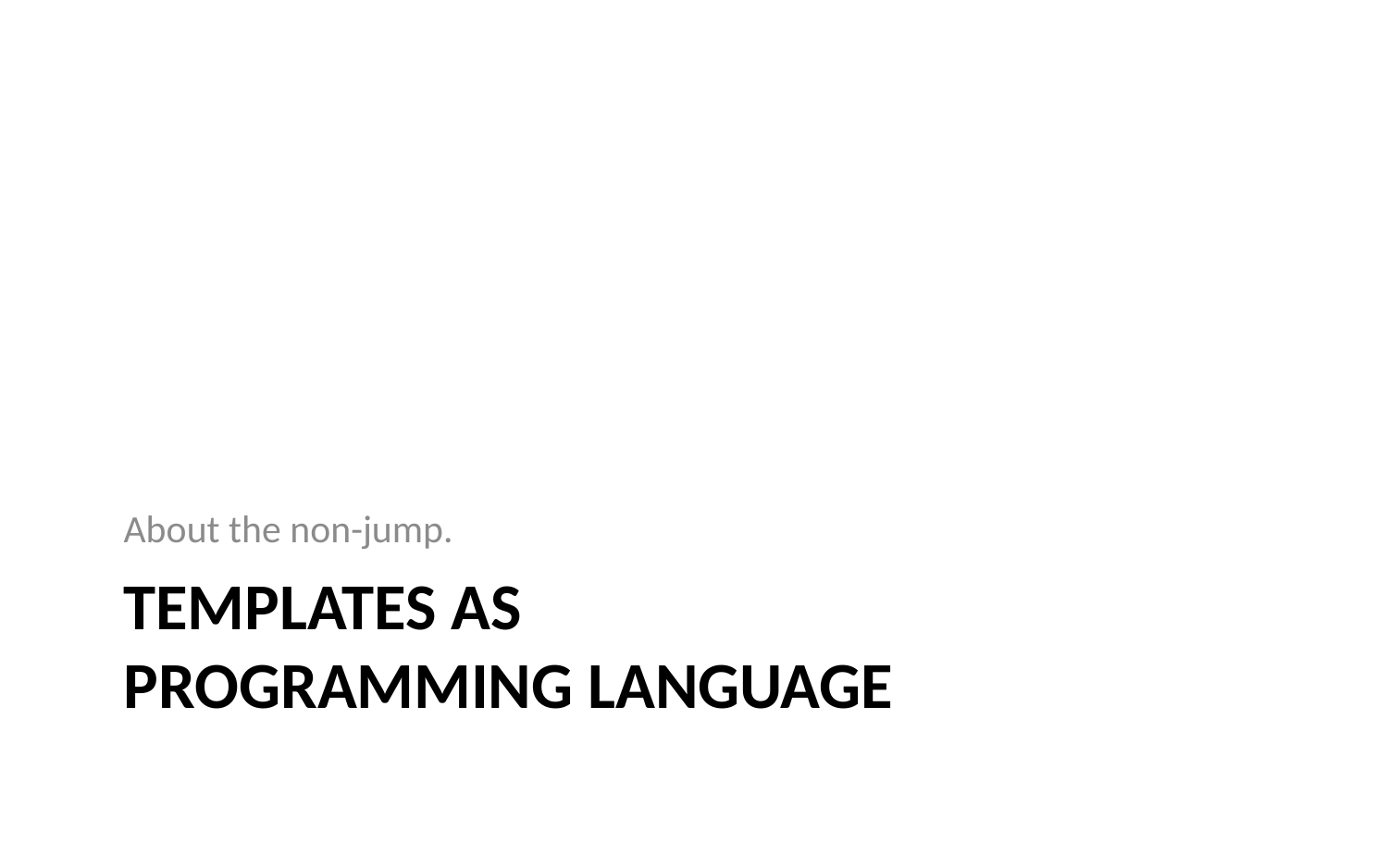

About the non-jump.
# Templates as programming language